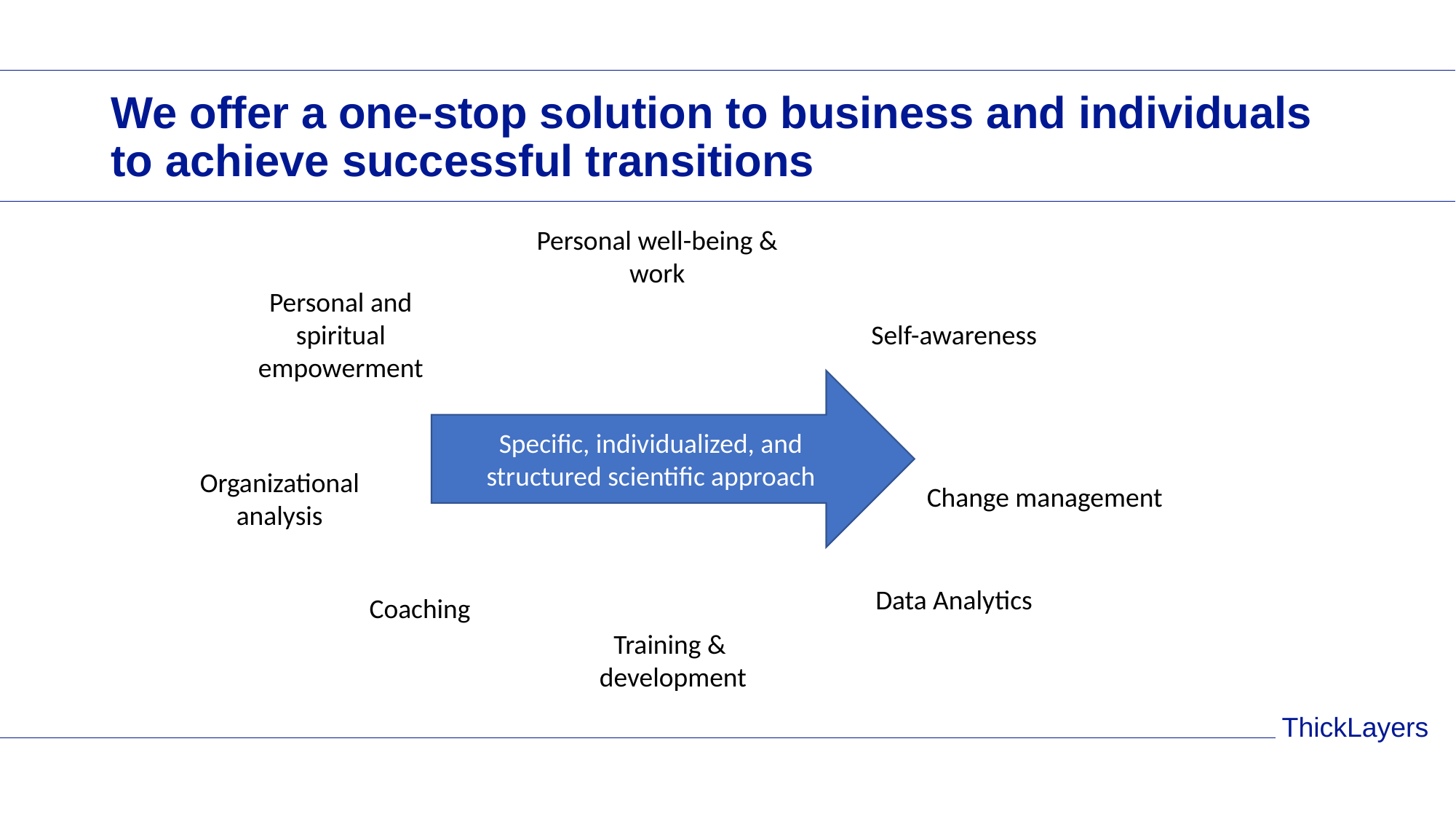

# We offer a one-stop solution to business and individuals to achieve successful transitions
Personal well-being & work
Personal and spiritual empowerment
Self-awareness
Specific, individualized, and structured scientific approach
Organizational analysis
Change management
Data Analytics
Coaching
Training &
development